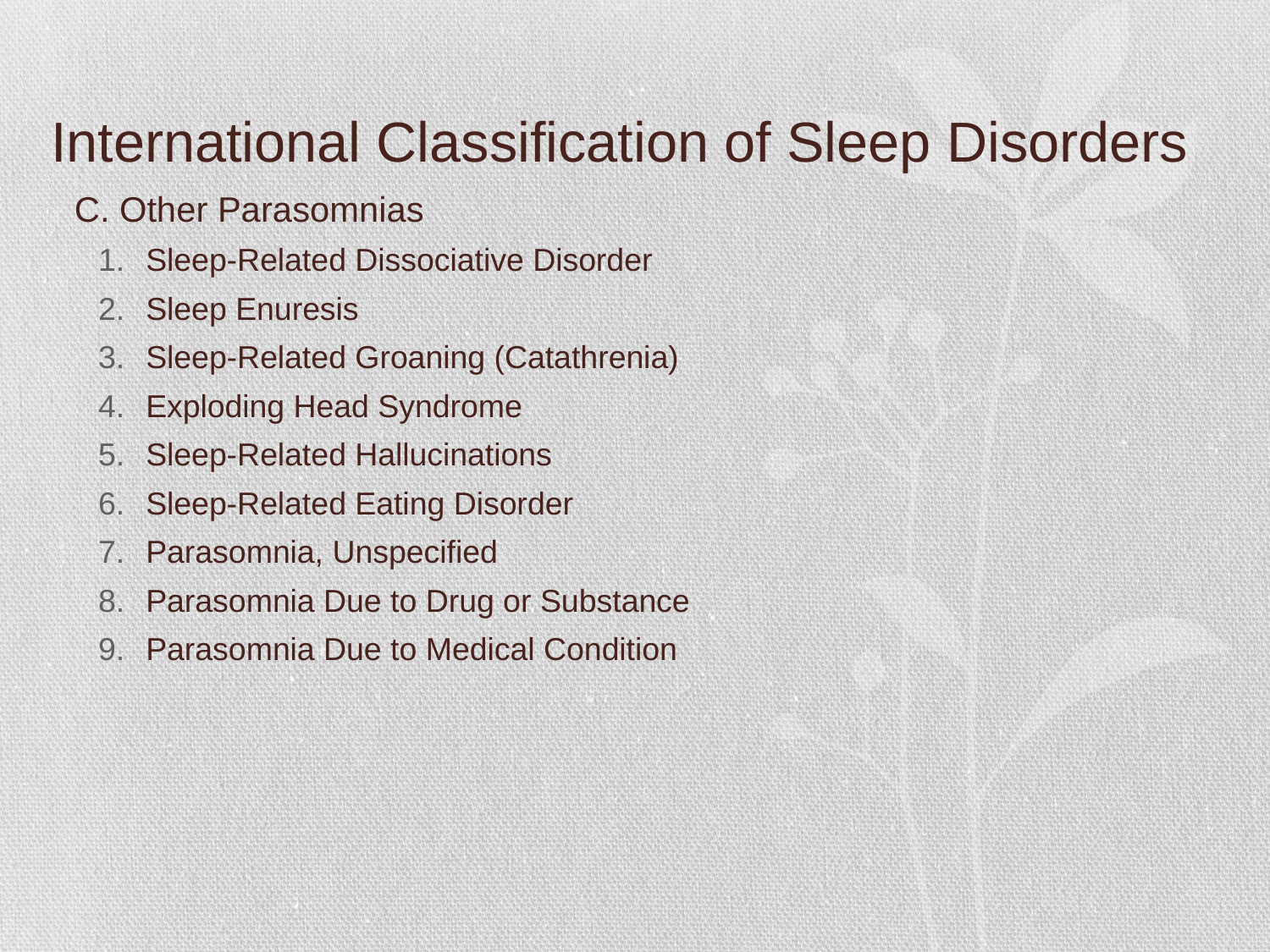

# International Classification of Sleep Disorders
C. Other Parasomnias
Sleep-Related Dissociative Disorder
Sleep Enuresis
Sleep-Related Groaning (Catathrenia)
Exploding Head Syndrome
Sleep-Related Hallucinations
Sleep-Related Eating Disorder
Parasomnia, Unspecified
Parasomnia Due to Drug or Substance
Parasomnia Due to Medical Condition